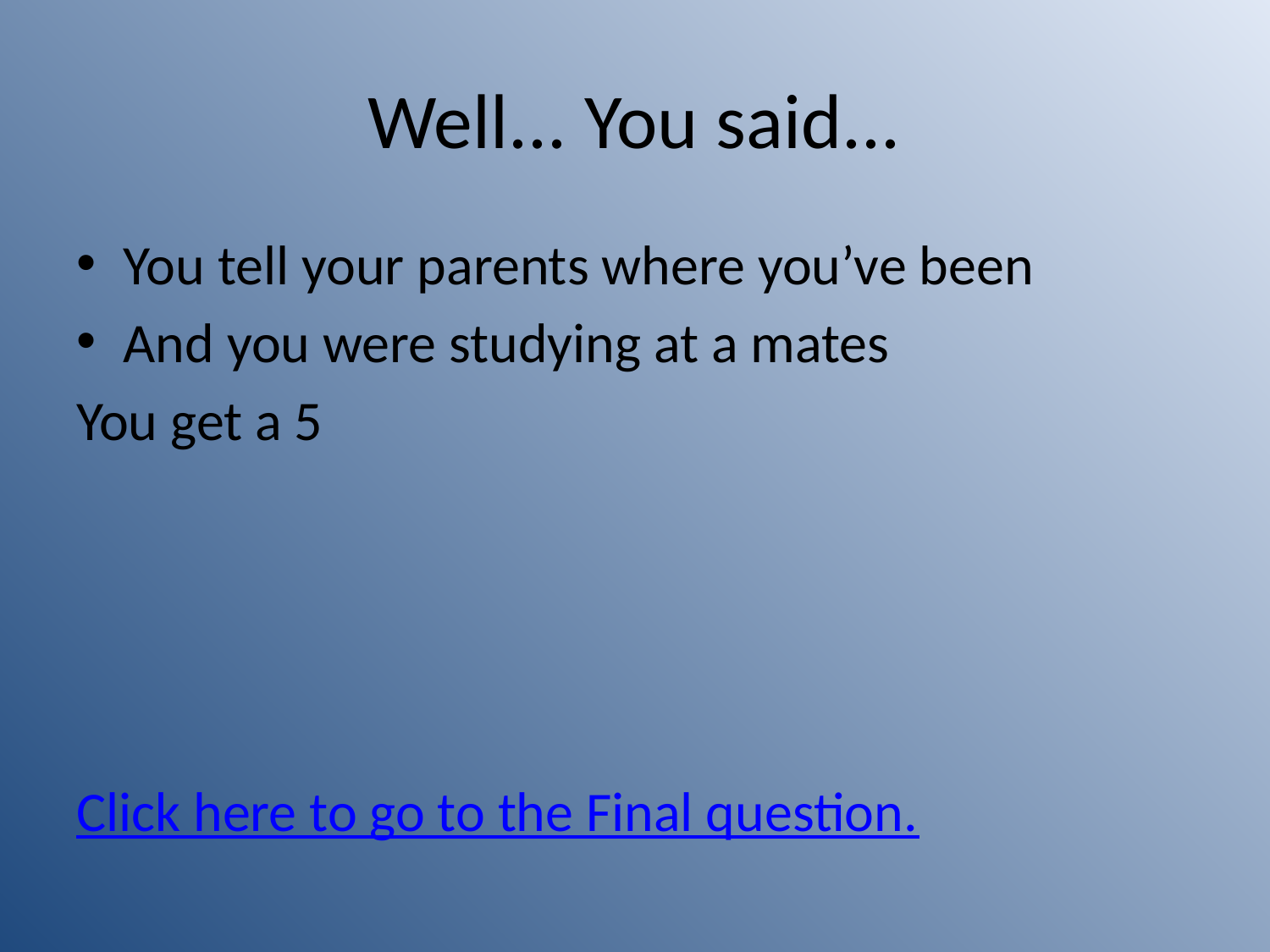

# Well... You said...
You tell your parents where you’ve been
And you were studying at a mates
You get a 5

Click here to go to the Final question.